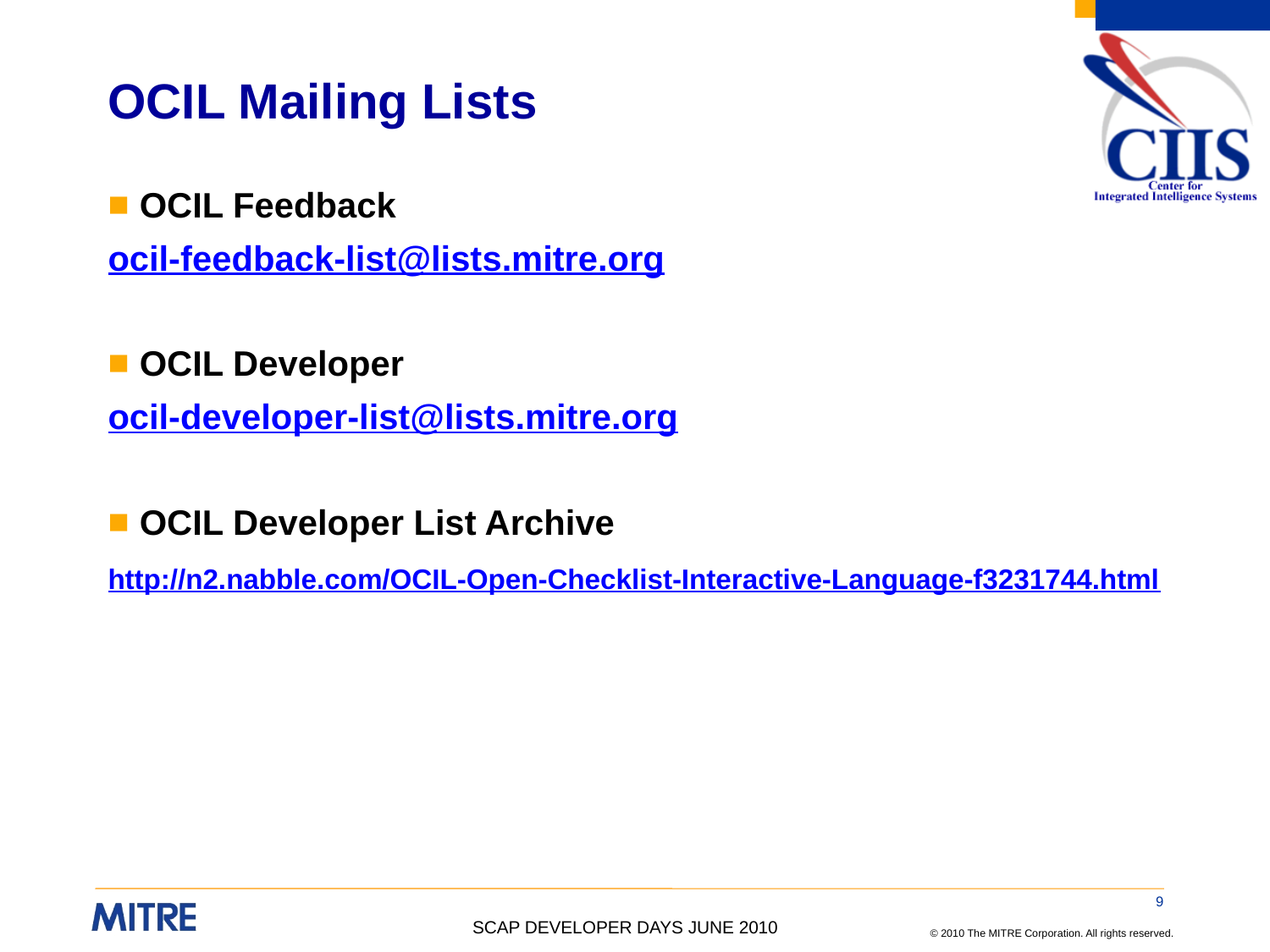

# OCIL Mailing Lists
OCIL Feedback
ocil-feedback-list@lists.mitre.org

OCIL Developer
ocil-developer-list@lists.mitre.org

OCIL Developer List Archive
http://n2.nabble.com/OCIL-Open-Checklist-Interactive-Language-f3231744.html
9